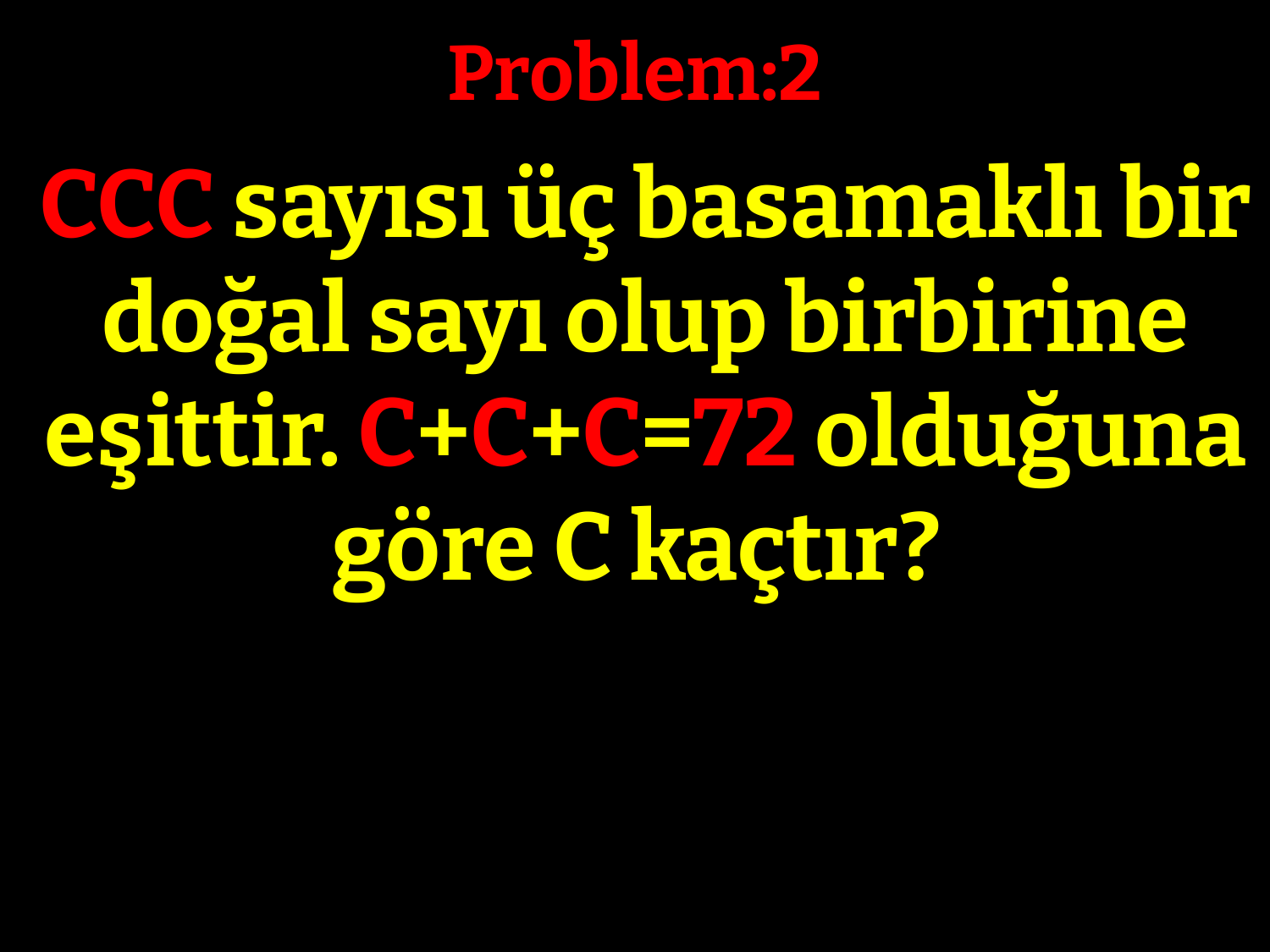

Problem:2
CCC sayısı üç basamaklı bir doğal sayı olup birbirine eşittir. C+C+C=72 olduğuna göre C kaçtır?
#